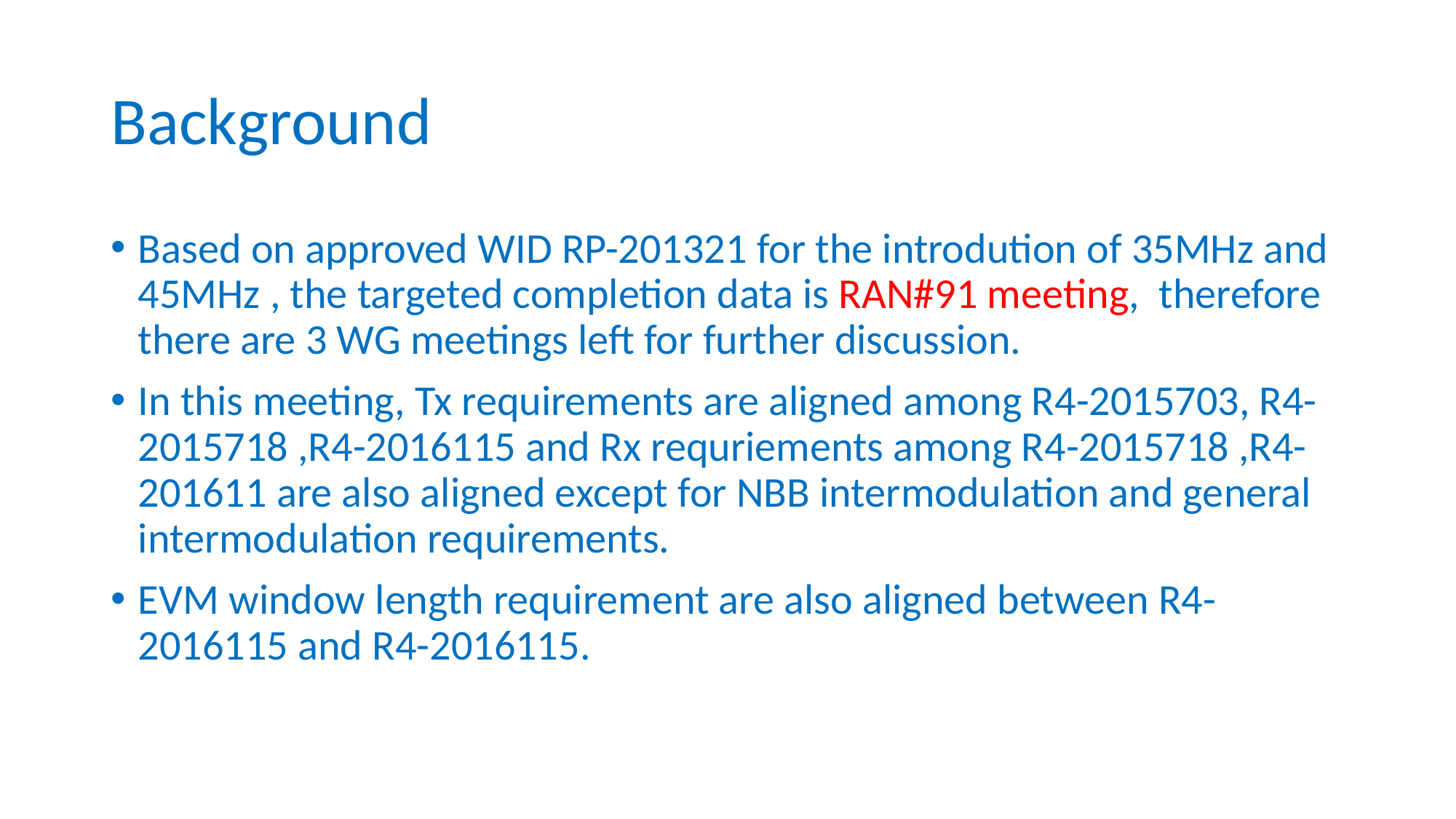

# Background
Based on approved WID RP-201321 for the introdution of 35MHz and 45MHz , the targeted completion data is RAN#91 meeting,  therefore there are 3 WG meetings left for further discussion.
In this meeting, Tx requirements are aligned among R4-2015703, R4-2015718 ,R4-2016115 and Rx requriements among R4-2015718 ,R4-201611 are also aligned except for NBB intermodulation and general intermodulation requirements.
EVM window length requirement are also aligned between R4-2016115 and R4-2016115.

2